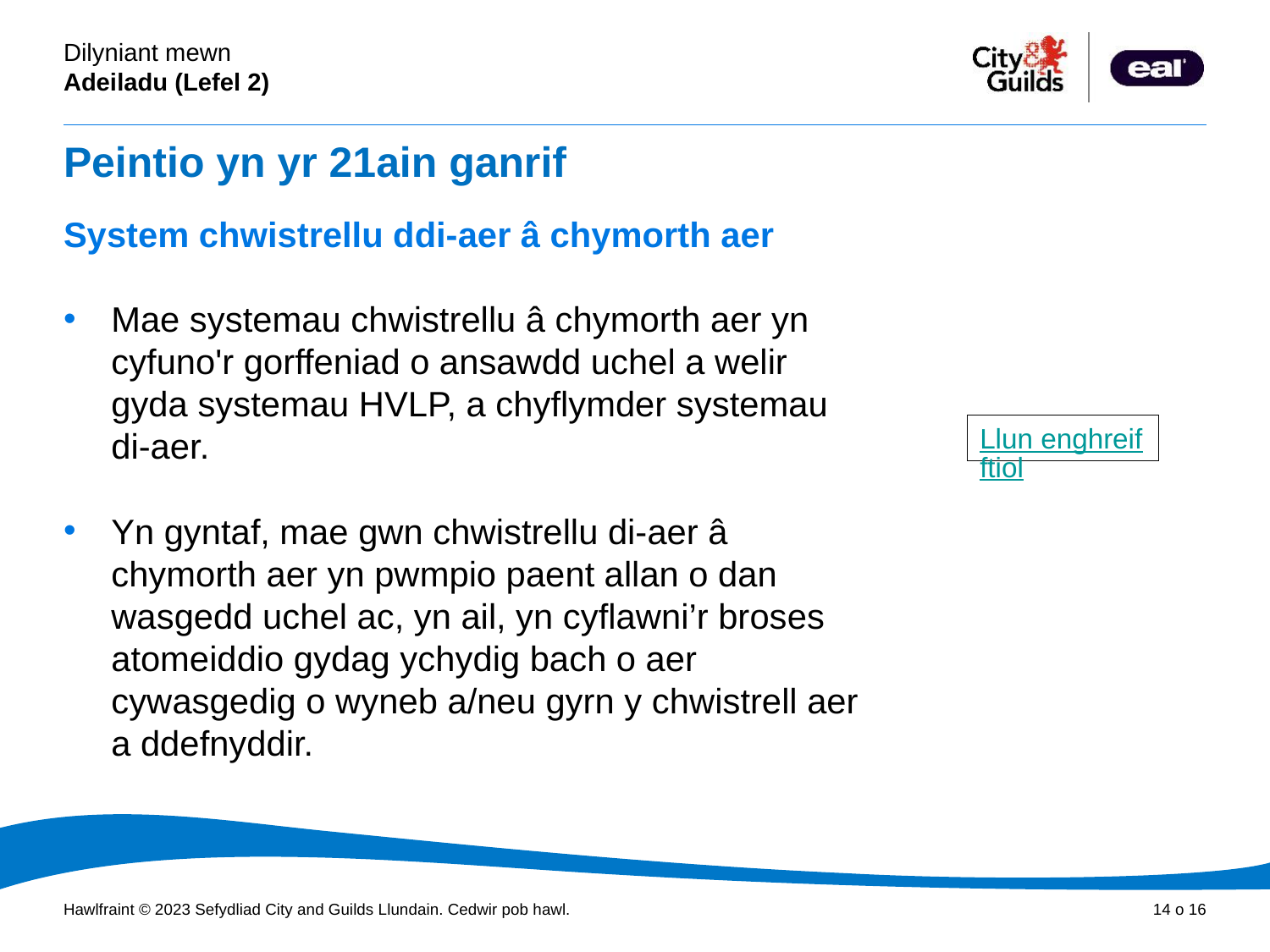

# Peintio yn yr 21ain ganrif
System chwistrellu ddi-aer â chymorth aer

Mae systemau chwistrellu â chymorth aer yn cyfuno'r gorffeniad o ansawdd uchel a welir gyda systemau HVLP, a chyflymder systemau di-aer.

Yn gyntaf, mae gwn chwistrellu di-aer â chymorth aer yn pwmpio paent allan o dan wasgedd uchel ac, yn ail, yn cyflawni’r broses atomeiddio gydag ychydig bach o aer cywasgedig o wyneb a/neu gyrn y chwistrell aer a ddefnyddir.

Llun enghreifftiol